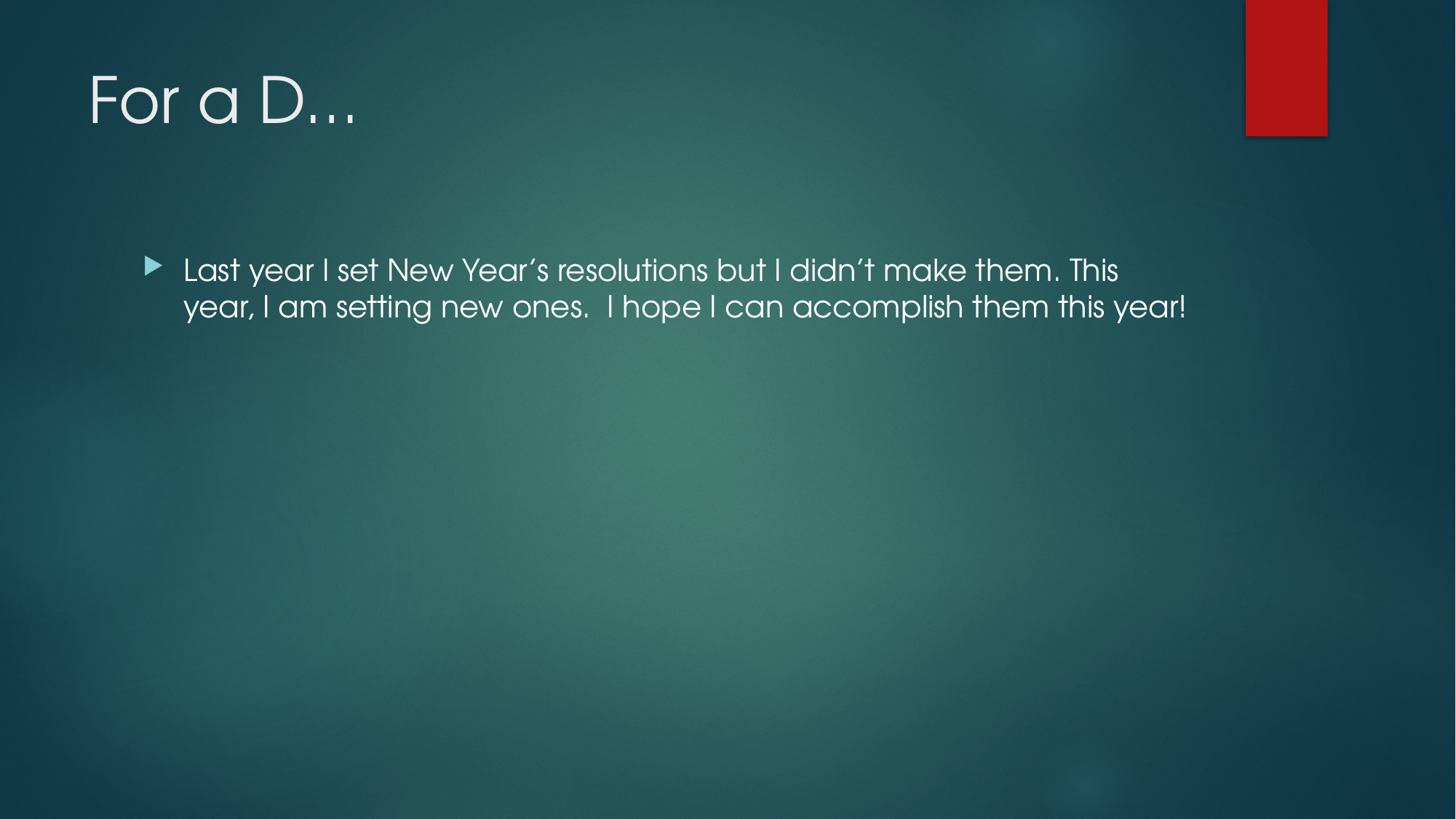

# For a D…
Last year I set New Year’s resolutions but I didn’t make them. This year, I am setting new ones.  I hope I can accomplish them this year!